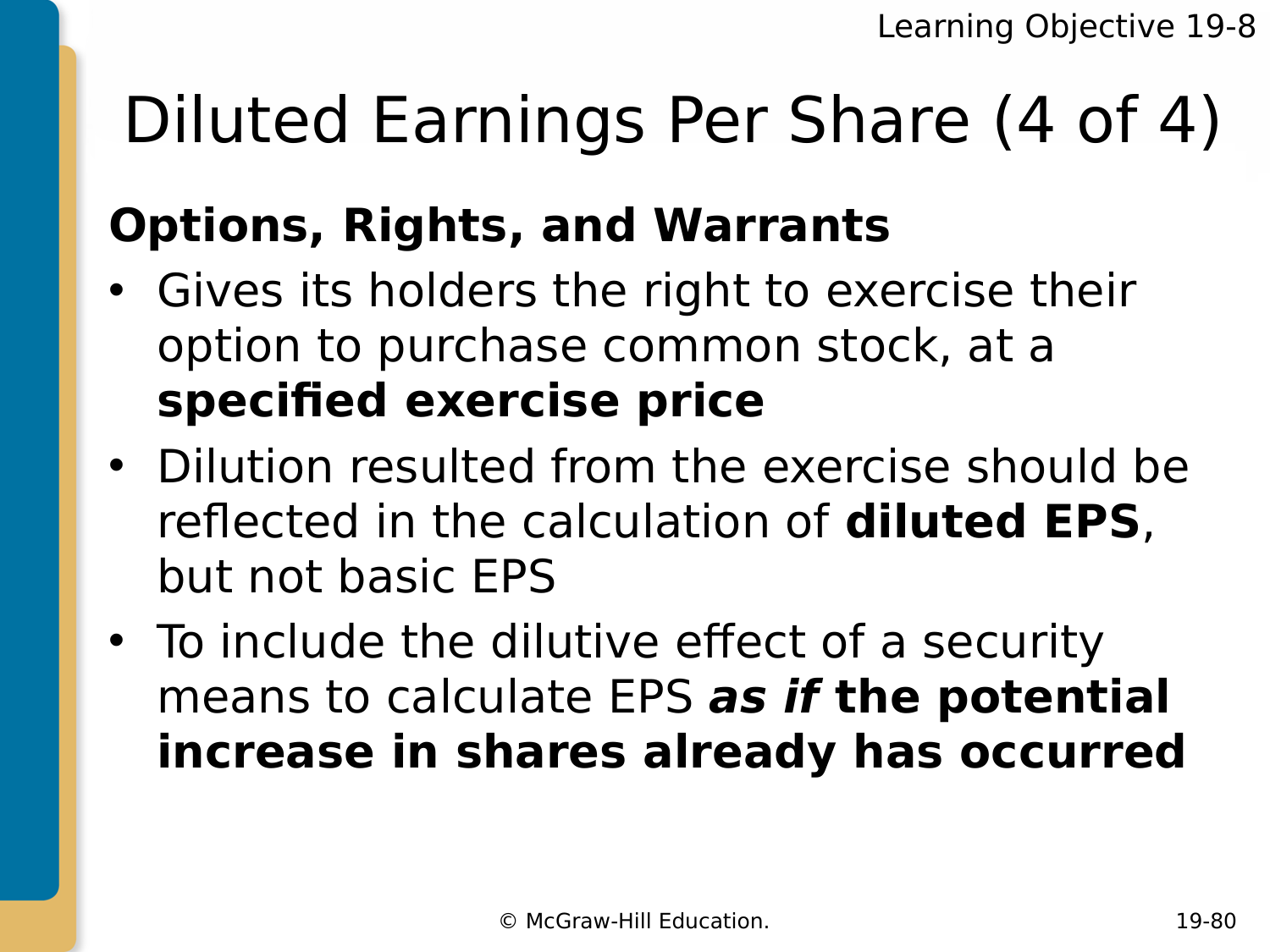

Learning Objective 19-8
# Diluted Earnings Per Share (4 of 4)
Options, Rights, and Warrants
Gives its holders the right to exercise their option to purchase common stock, at a specified exercise price
Dilution resulted from the exercise should be reflected in the calculation of diluted EPS, but not basic EPS
To include the dilutive effect of a security means to calculate EPS as if the potential increase in shares already has occurred